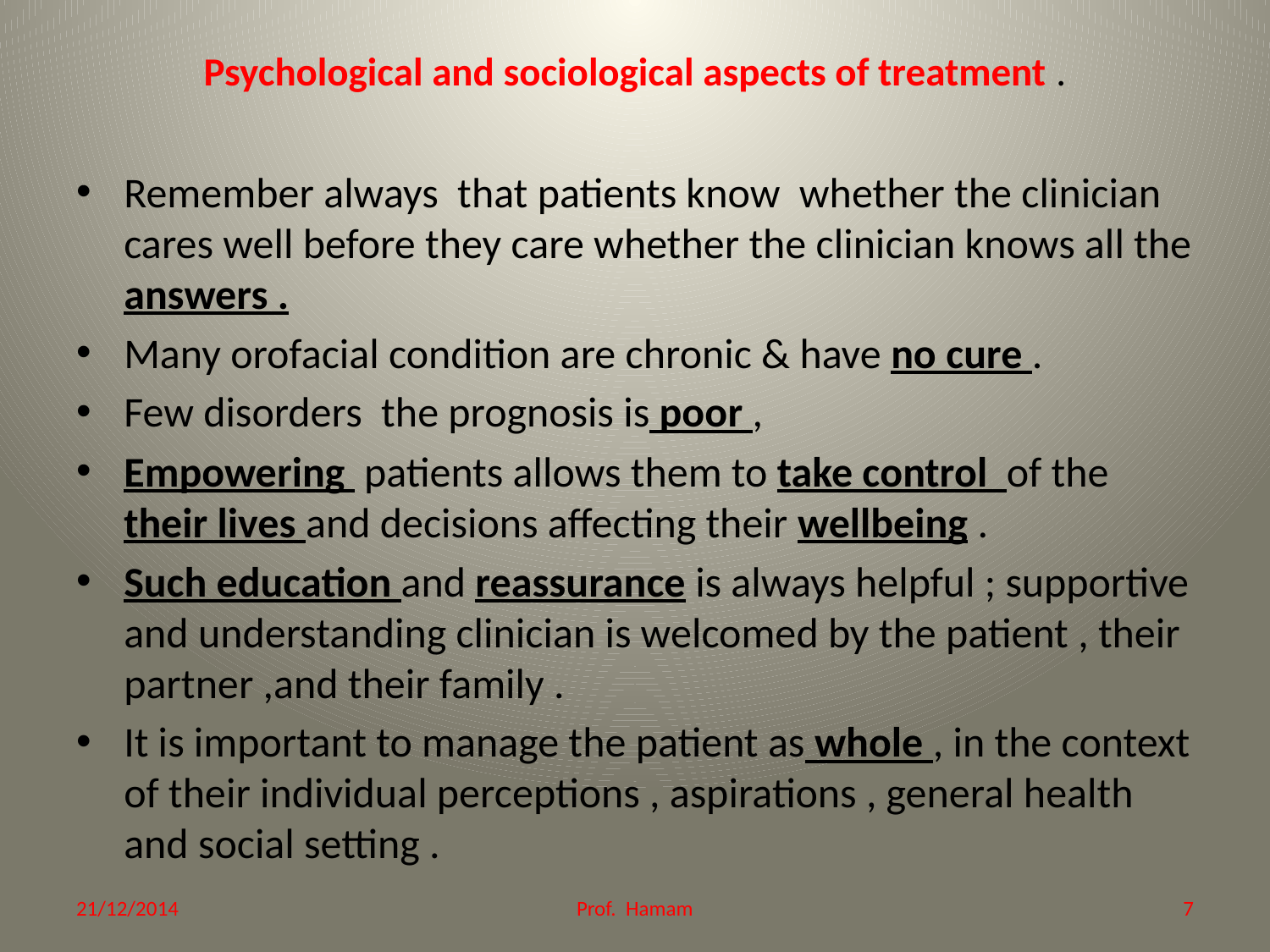

# Psychological and sociological aspects of treatment .
Remember always  that patients know  whether the clinician cares well before they care whether the clinician knows all the answers .
Many orofacial condition are chronic & have no cure .
Few disorders  the prognosis is poor ,
Empowering  patients allows them to take control  of the their lives and decisions affecting their wellbeing .
Such education and reassurance is always helpful ; supportive and understanding clinician is welcomed by the patient , their partner ,and their family .
It is important to manage the patient as whole , in the context of their individual perceptions , aspirations , general health and social setting .
21/12/2014
Prof.  Hamam
7